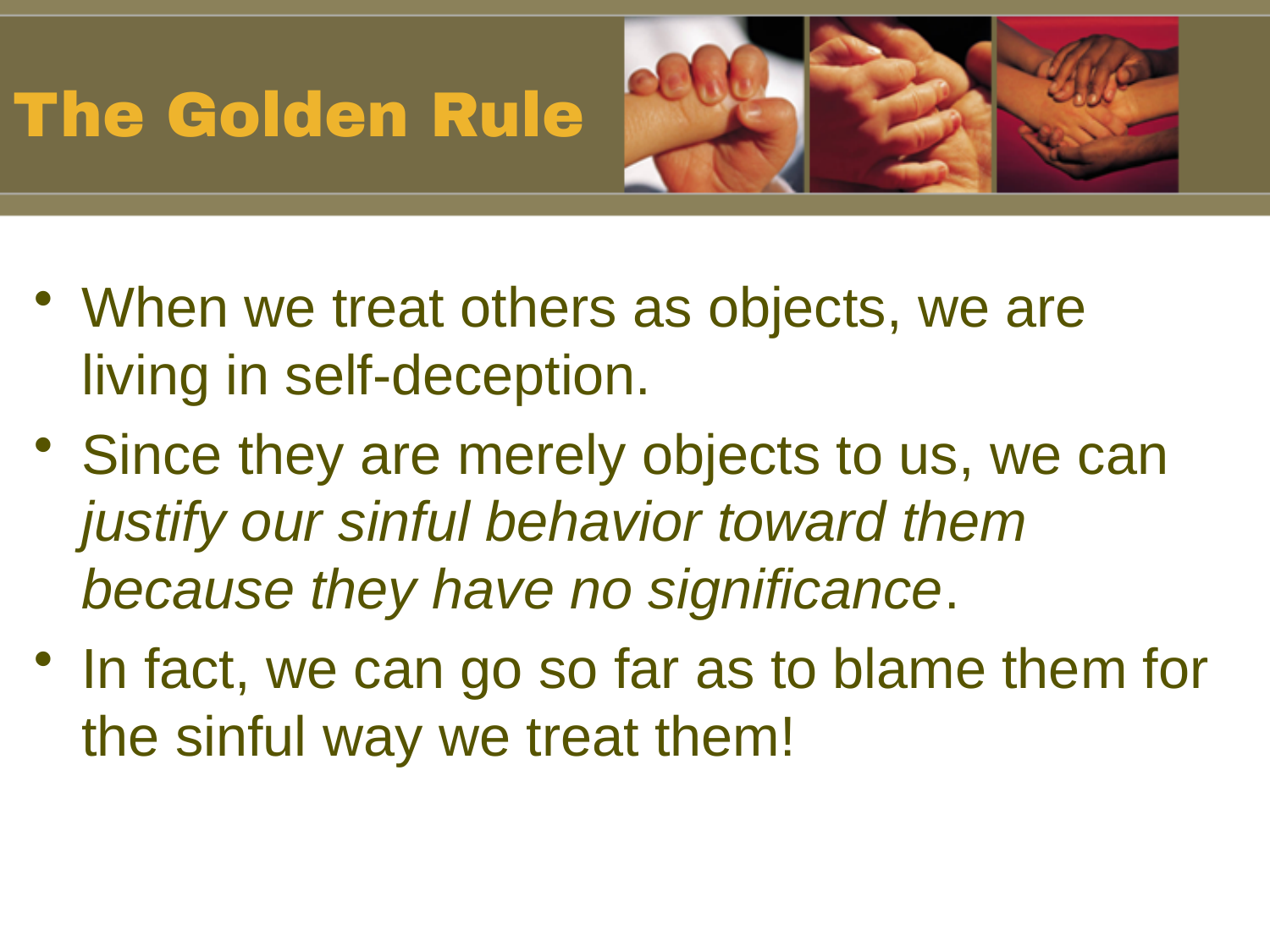

# The Golden Rule
When we treat others as objects, we are living in self-deception.
Since they are merely objects to us, we can justify our sinful behavior toward them because they have no significance.
In fact, we can go so far as to blame them for the sinful way we treat them!